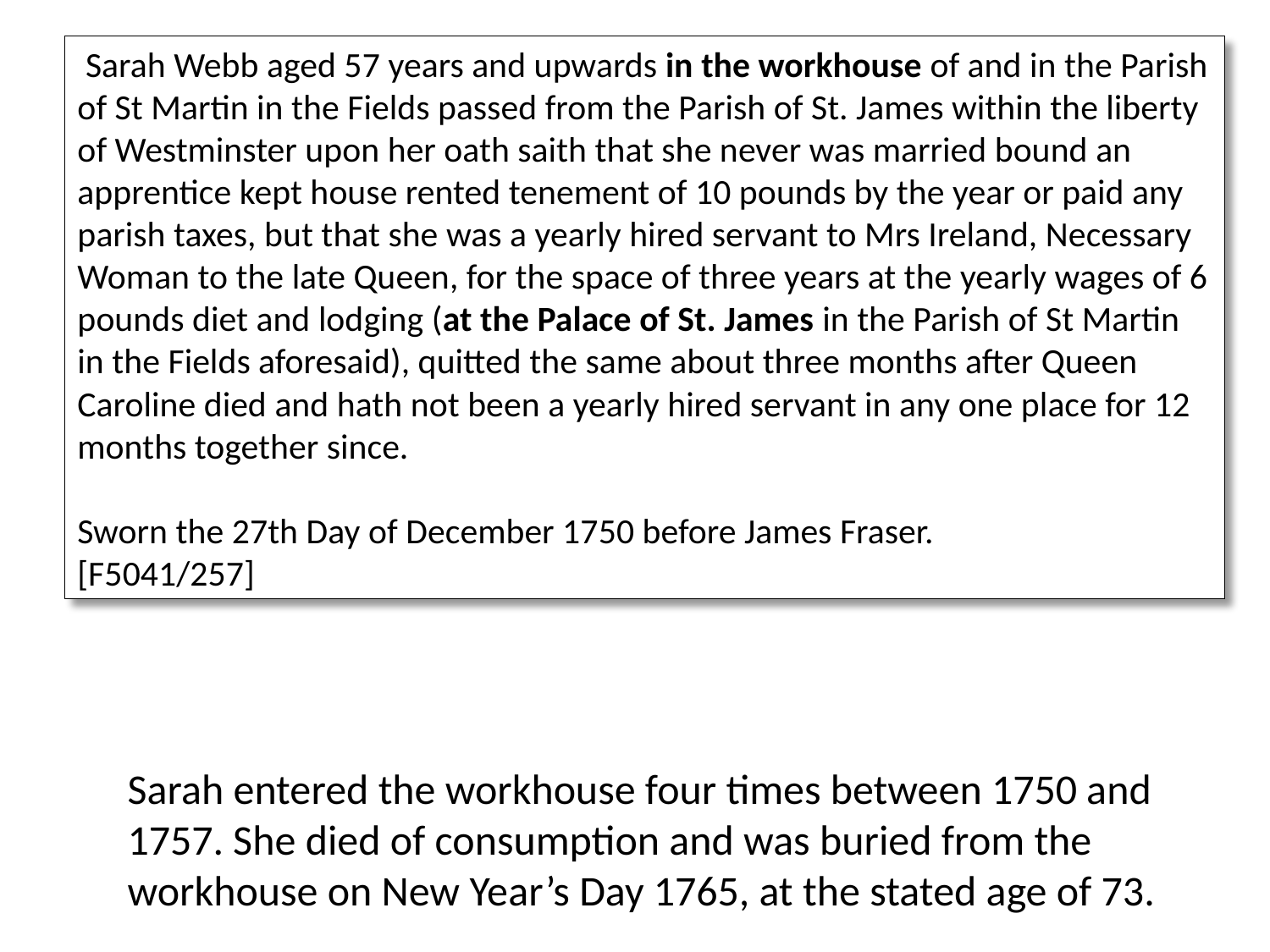

Sarah Webb aged 57 years and upwards in the workhouse of and in the Parish of St Martin in the Fields passed from the Parish of St. James within the liberty of Westminster upon her oath saith that she never was married bound an apprentice kept house rented tenement of 10 pounds by the year or paid any parish taxes, but that she was a yearly hired servant to Mrs Ireland, Necessary Woman to the late Queen, for the space of three years at the yearly wages of 6 pounds diet and lodging (at the Palace of St. James in the Parish of St Martin in the Fields aforesaid), quitted the same about three months after Queen Caroline died and hath not been a yearly hired servant in any one place for 12 months together since.

Sworn the 27th Day of December 1750 before James Fraser.
[F5041/257]
Sarah entered the workhouse four times between 1750 and 1757. She died of consumption and was buried from the workhouse on New Year’s Day 1765, at the stated age of 73.